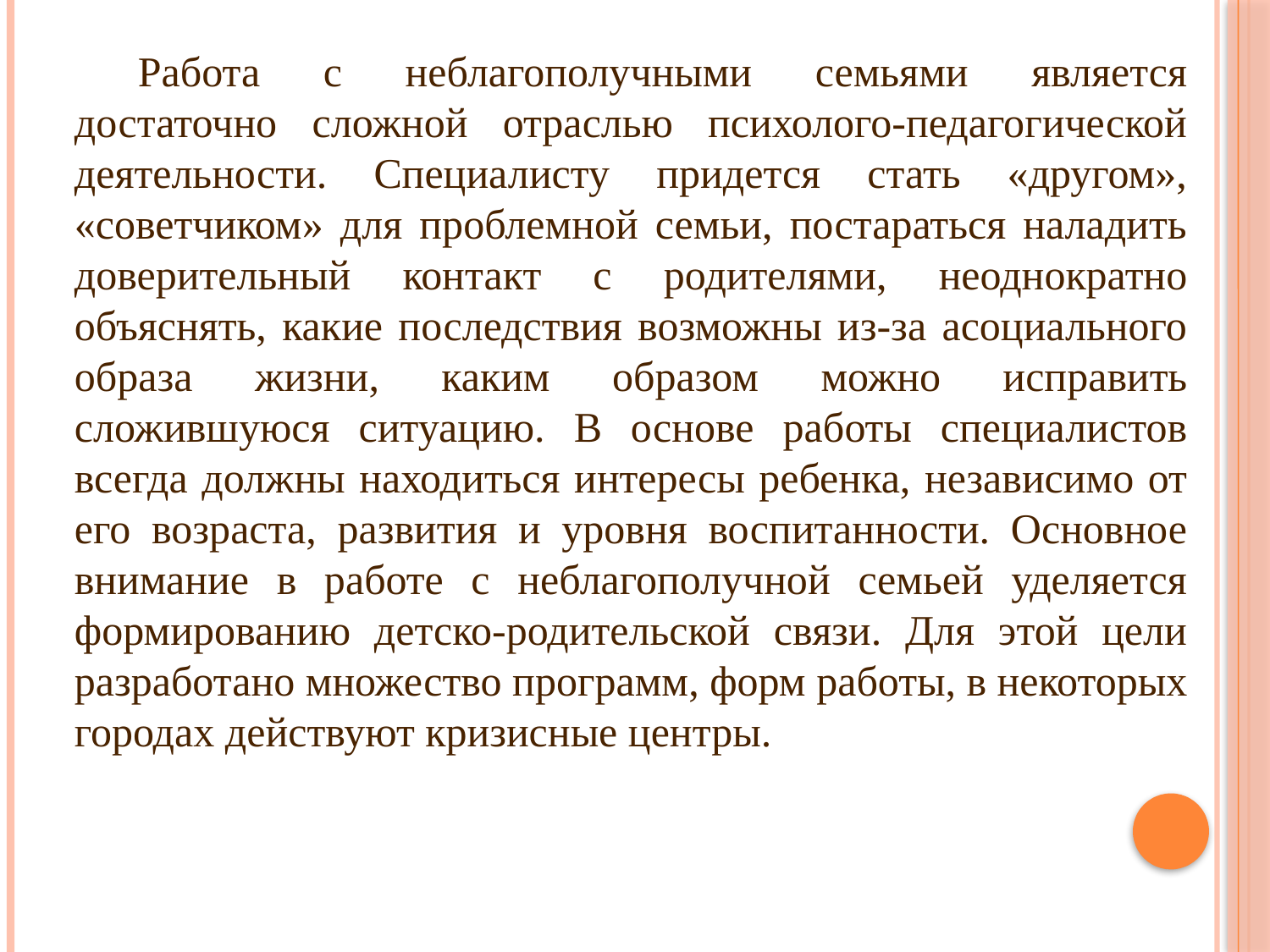

Работа с неблагополучными семьями является достаточно сложной отраслью психолого-педагогической деятельности. Специалисту придется стать «другом», «советчиком» для проблемной семьи, постараться наладить доверительный контакт с родителями, неоднократно объяснять, какие последствия возможны из-за асоциального образа жизни, каким образом можно исправить сложившуюся ситуацию. В основе работы специалистов всегда должны находиться интересы ребенка, независимо от его возраста, развития и уровня воспитанности. Основное внимание в работе с неблагополучной семьей уделяется формированию детско-родительской связи. Для этой цели разработано множество программ, форм работы, в некоторых городах действуют кризисные центры.